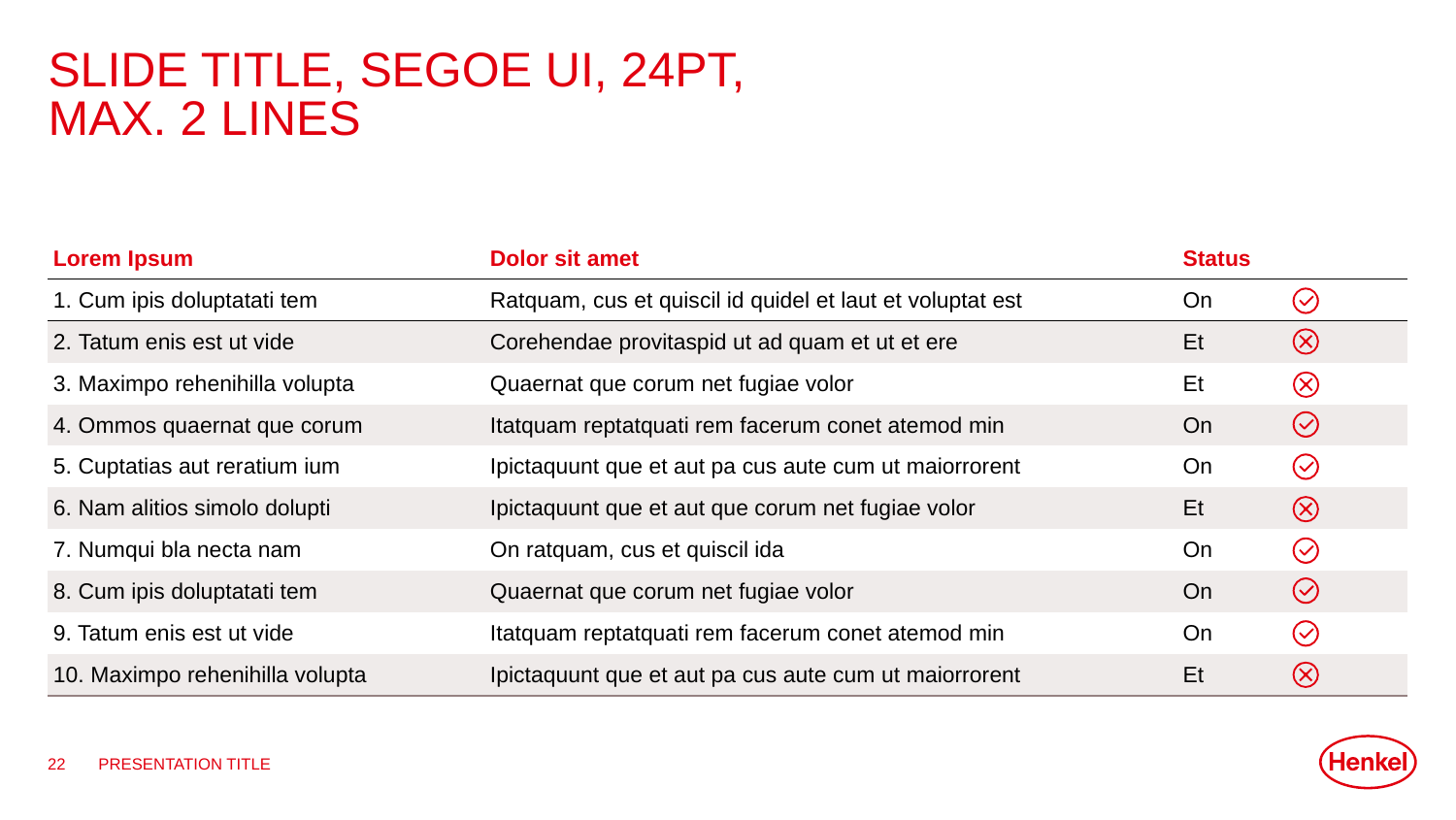

# Slide Title, Segoe UI, 24pt, Max. 2 Lines
| Lorem Ipsum | Dolor sit amet | Status |
| --- | --- | --- |
| 1. Cum ipis doluptatati tem | Ratquam, cus et quiscil id quidel et laut et voluptat est | On |
| 2. Tatum enis est ut vide | Corehendae provitaspid ut ad quam et ut et ere | Et |
| 3. Maximpo rehenihilla volupta | Quaernat que corum net fugiae volor | Et |
| 4. Ommos quaernat que corum | Itatquam reptatquati rem facerum conet atemod min | On |
| 5. Cuptatias aut reratium ium | Ipictaquunt que et aut pa cus aute cum ut maiorrorent | On |
| 6. Nam alitios simolo dolupti | Ipictaquunt que et aut que corum net fugiae volor | Et |
| 7. Numqui bla necta nam | On ratquam, cus et quiscil ida | On |
| 8. Cum ipis doluptatati tem | Quaernat que corum net fugiae volor | On |
| 9. Tatum enis est ut vide | Itatquam reptatquati rem facerum conet atemod min | On |
| 10. Maximpo rehenihilla volupta | Ipictaquunt que et aut pa cus aute cum ut maiorrorent | Et |

22
Presentation title